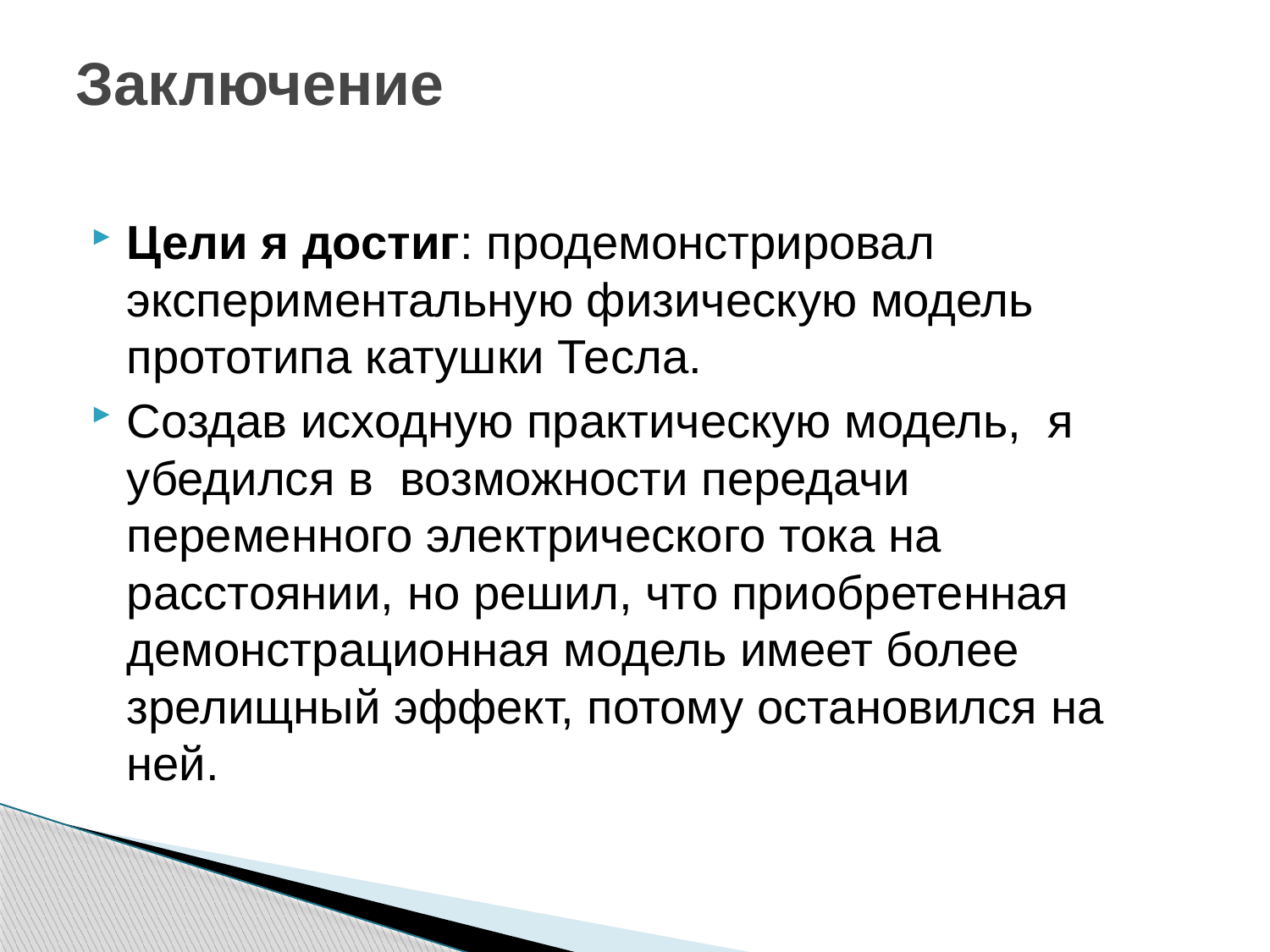

# Заключение
Цели я достиг: продемонстрировал экспериментальную физическую модель прототипа катушки Тесла.
Создав исходную практическую модель,  я убедился в  возможности передачи переменного электрического тока на расстоянии, но решил, что приобретенная демонстрационная модель имеет более зрелищный эффект, потому остановился на ней.